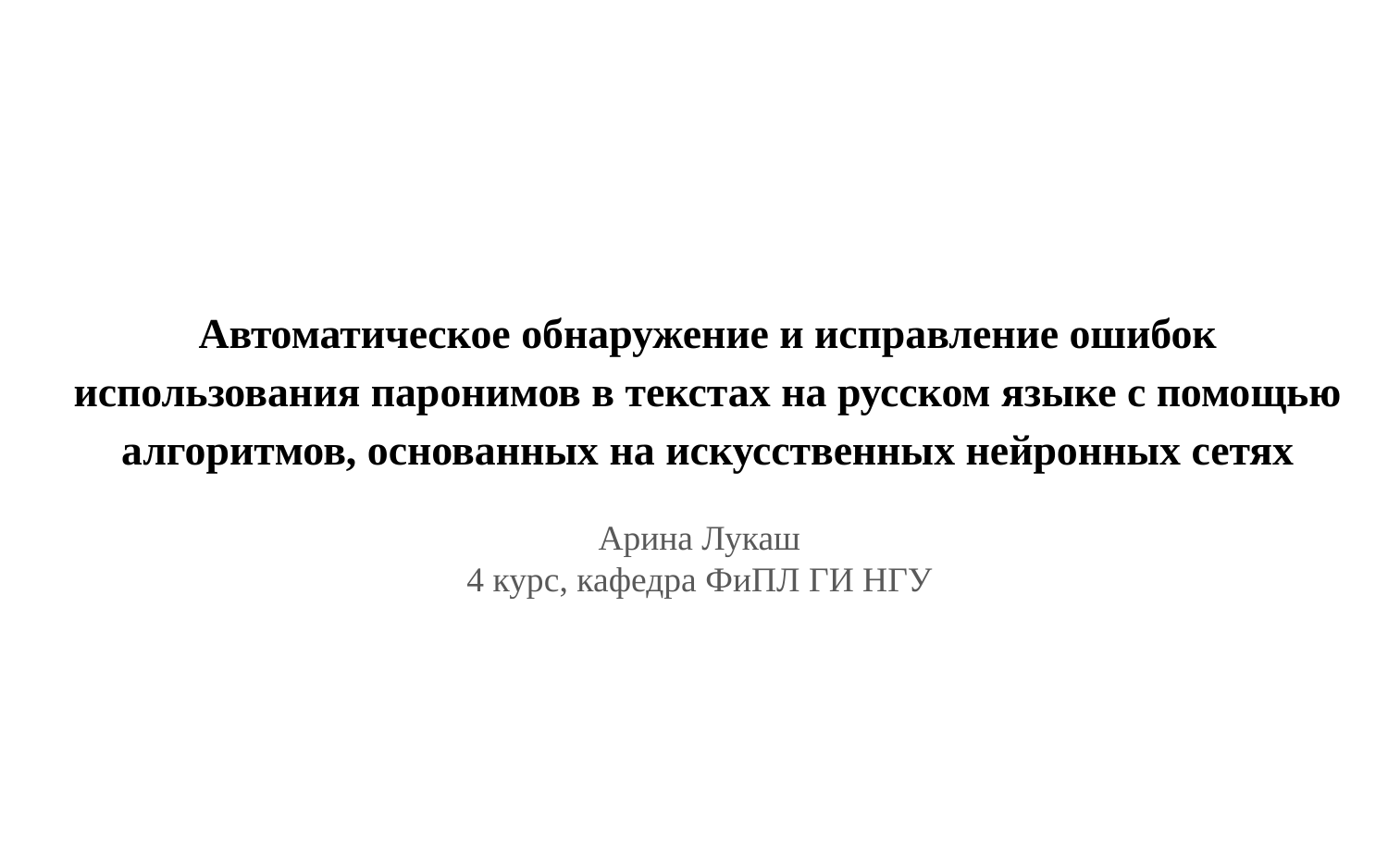

# Автоматическое обнаружение и исправление ошибок использования паронимов в текстах на русском языке с помощью алгоритмов, основанных на искусственных нейронных сетях
Арина Лукаш
4 курс, кафедра ФиПЛ ГИ НГУ